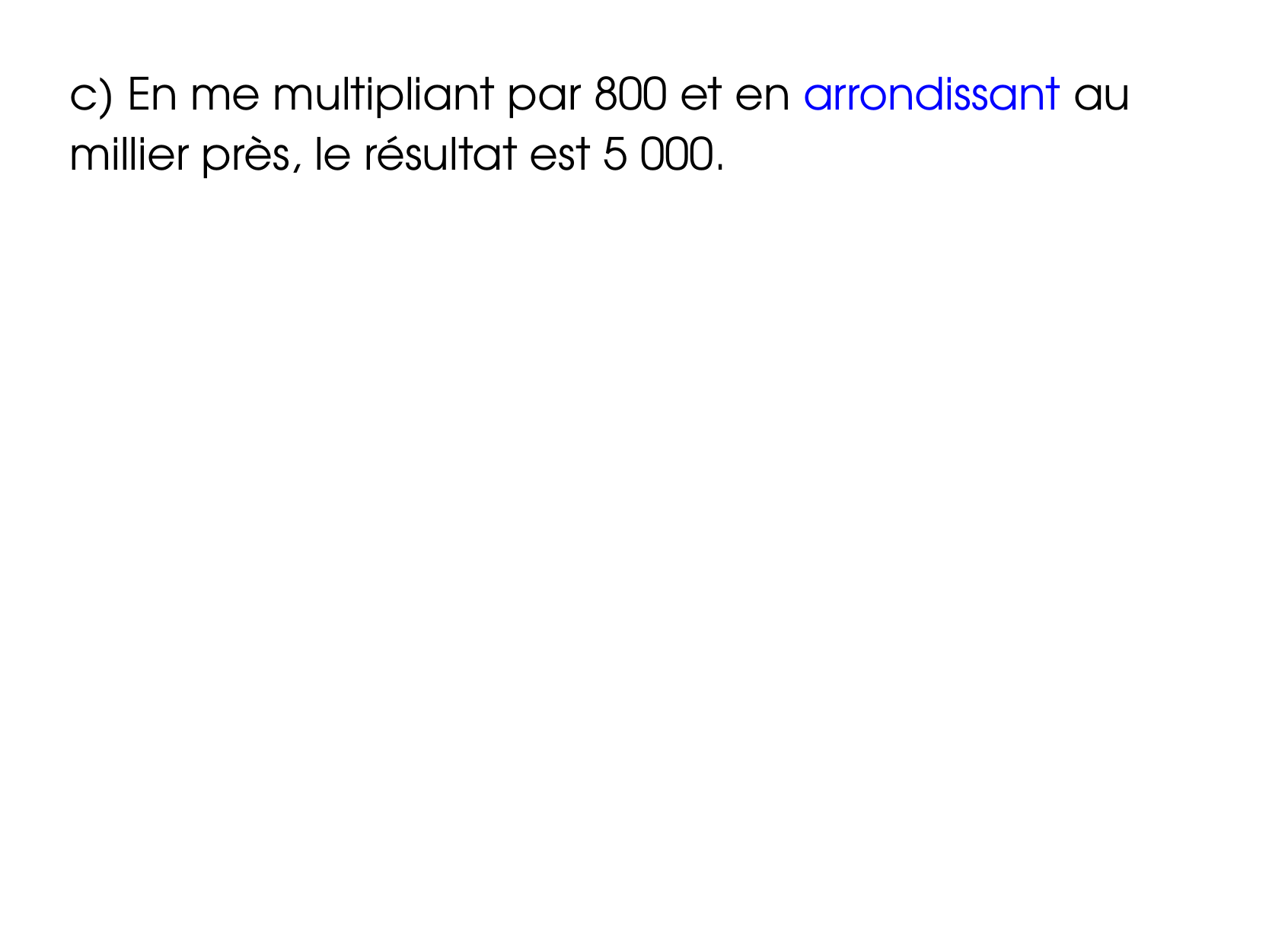

c) En me multipliant par 800 et en arrondissant au millier près, le résultat est 5 000.